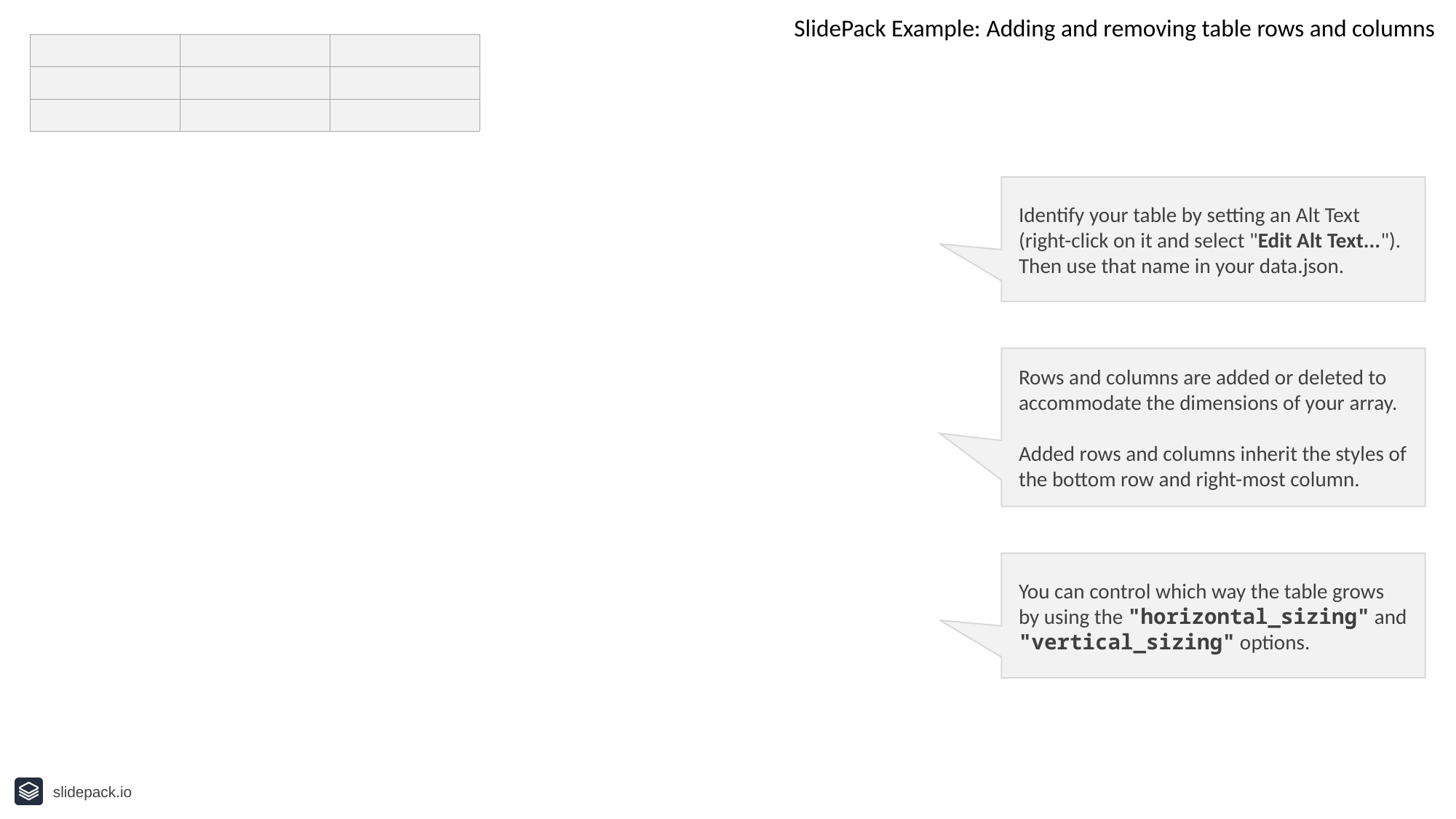

SlidePack Example: Adding and removing table rows and columns
|  |  |  |
| --- | --- | --- |
|  |  |  |
|  |  |  |
Identify your table by setting an Alt Text (right-click on it and select "Edit Alt Text...").
Then use that name in your data.json.
Rows and columns are added or deleted to accommodate the dimensions of your array.

Added rows and columns inherit the styles of the bottom row and right-most column.
You can control which way the table grows by using the "horizontal_sizing" and "vertical_sizing" options.